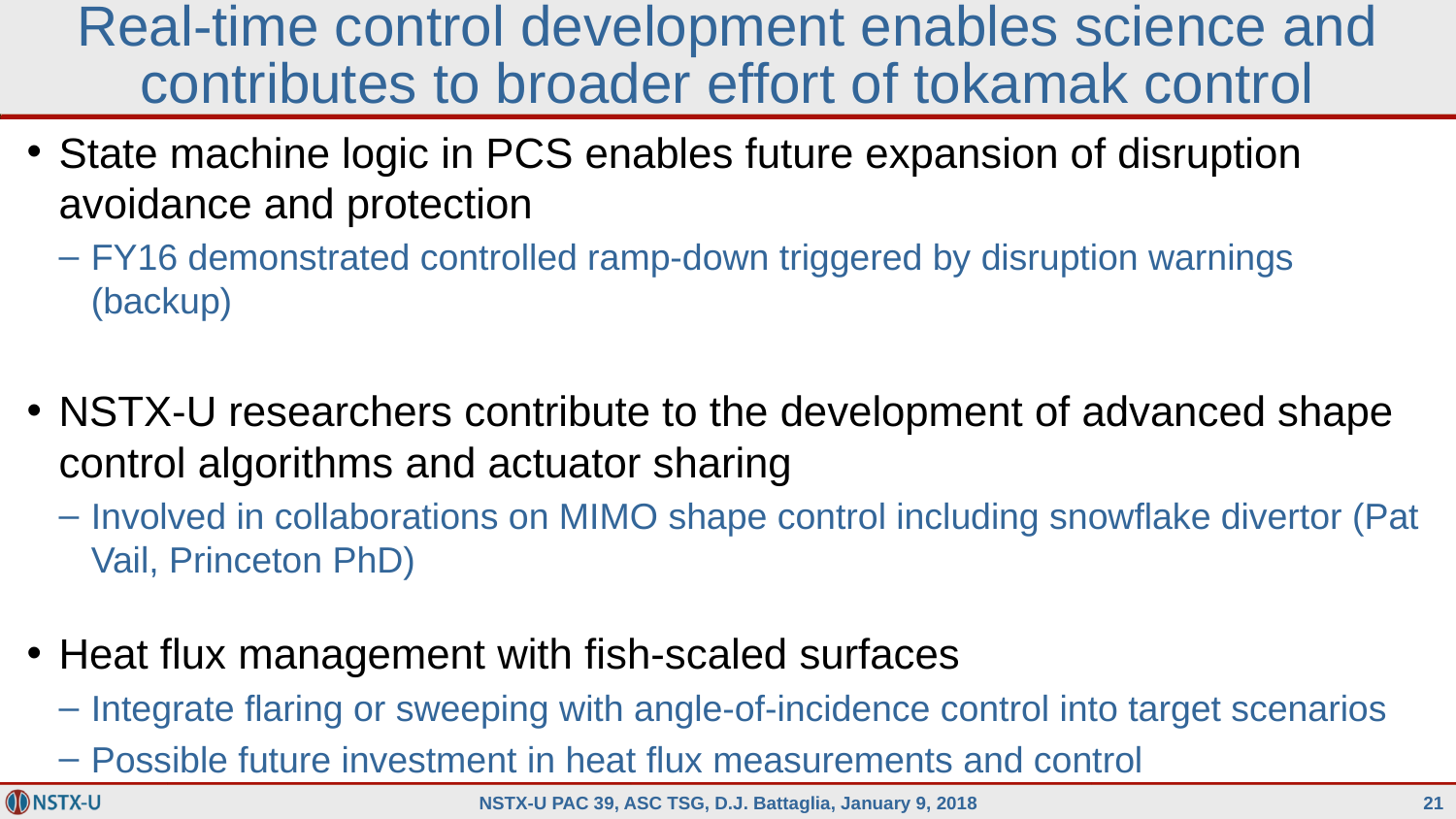

# Real-time control development enables science and contributes to broader effort of tokamak control
State machine logic in PCS enables future expansion of disruption avoidance and protection
FY16 demonstrated controlled ramp-down triggered by disruption warnings (backup)

NSTX-U researchers contribute to the development of advanced shape control algorithms and actuator sharing
Involved in collaborations on MIMO shape control including snowflake divertor (Pat Vail, Princeton PhD)

Heat flux management with fish-scaled surfaces
Integrate flaring or sweeping with angle-of-incidence control into target scenarios
Possible future investment in heat flux measurements and control